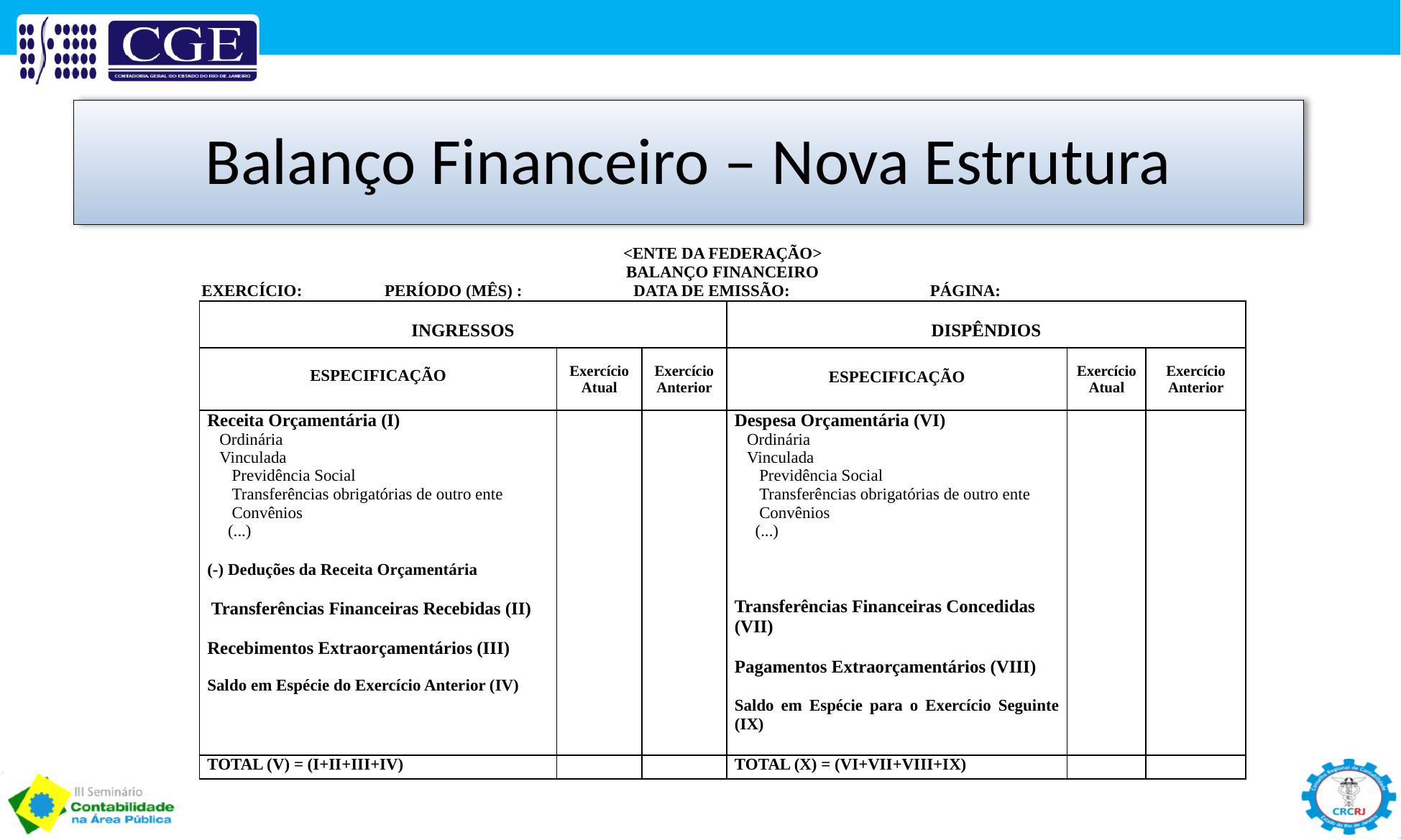

Balanço Financeiro – Nova Estrutura
| <ENTE DA FEDERAÇÃO> |  |  |  |  |  |
| --- | --- | --- | --- | --- | --- |
| BALANÇO FINANCEIRO |  |  |  |  |  |
| EXERCÍCIO: PERÍODO (MÊS) : DATA DE EMISSÃO: PÁGINA: |  |  |  |  |  |
| INGRESSOS |  |  | DISPÊNDIOS |  |  |
| ESPECIFICAÇÃO | Exercício Atual | Exercício Anterior | ESPECIFICAÇÃO | Exercício Atual | Exercício Anterior |
| Receita Orçamentária (I) Ordinária Vinculada Previdência Social Transferências obrigatórias de outro ente Convênios (...) (-) Deduções da Receita Orçamentária Transferências Financeiras Recebidas (II) Recebimentos Extraorçamentários (III) Saldo em Espécie do Exercício Anterior (IV) |  |  | Despesa Orçamentária (VI) Ordinária Vinculada Previdência Social Transferências obrigatórias de outro ente Convênios (...) Transferências Financeiras Concedidas (VII) Pagamentos Extraorçamentários (VIII) Saldo em Espécie para o Exercício Seguinte (IX) |  |  |
| TOTAL (V) = (I+II+III+IV) |  |  | TOTAL (X) = (VI+VII+VIII+IX) |  |  |